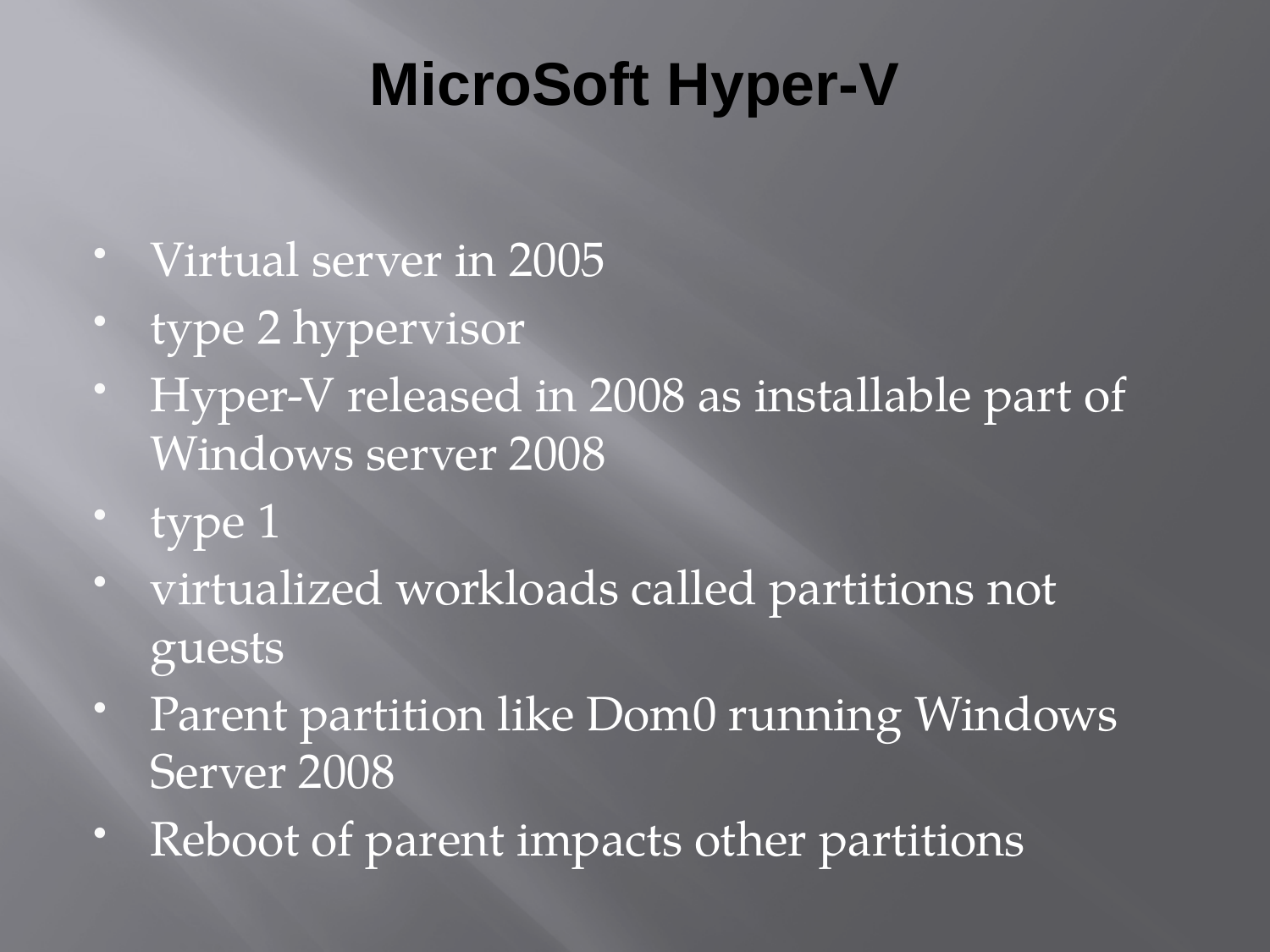

# MicroSoft Hyper-V
Virtual server in 2005
type 2 hypervisor
Hyper-V released in 2008 as installable part of Windows server 2008
type 1
virtualized workloads called partitions not guests
Parent partition like Dom0 running Windows Server 2008
Reboot of parent impacts other partitions